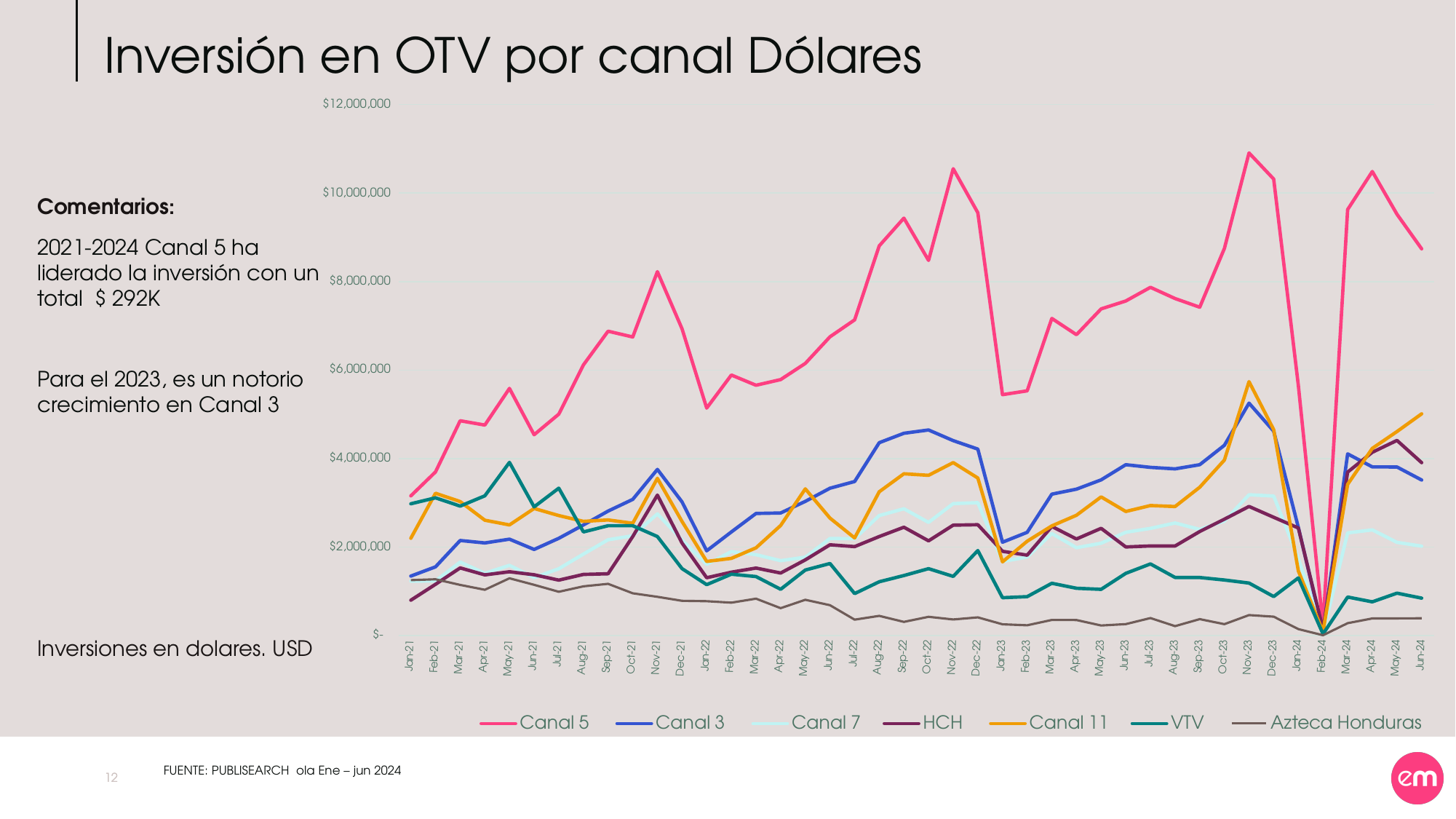

# Inversión en OTV por canal Dólares

### Chart

| Category | Canal 5  | Canal 3  | Canal 7 | HCH  | Canal 11 | VTV  | Azteca Honduras |
|---|---|---|---|---|---|---|---|
| 44197 | 3155178.36604485 | 1341380.24337483 | 1227003.99546056 | 796041.300681254 | 2196685.72424979 | 2976015.15047901 | 1249693.18000494 |
| 44228 | 3695642.68031459 | 1549983.31472251 | 1231367.10161265 | 1156012.93301283 | 3214337.8891251 | 3111014.25295081 | 1269409.27145898 |
| 44256 | 4852590.04949005 | 2146475.2962936 | 1657837.51928824 | 1526225.8467237 | 3026608.20558079 | 2923615.97050247 | 1142684.57035694 |
| 44287 | 4754738.81333374 | 2090246.20002182 | 1405622.19774377 | 1369157.4472959 | 2604375.02441853 | 3155446.18001437 | 1032225.12119102 |
| 44317 | 5583936.96684873 | 2175998.57794348 | 1584832.05997935 | 1440098.62911945 | 2498124.79648897 | 3911399.04438657 | 1292023.41095832 |
| 44348 | 4536227.95653348 | 1944379.45325792 | 1307044.83214432 | 1371860.7712029 | 2869887.93912406 | 2905668.69793237 | 1144222.1466582 |
| 44378 | 5002905.63438086 | 2195352.54784187 | 1508094.16065011 | 1250420.3037809 | 2709464.53570176 | 3328594.79943935 | 987228.0907444 |
| 44409 | 6116365.34996626 | 2498323.6484397 | 1840022.47584369 | 1378939.56035124 | 2578898.30878557 | 2339916.62459876 | 1109794.5568335 |
| 44440 | 6877097.63801466 | 2810960.04615055 | 2162291.4922943 | 1393941.44911479 | 2610422.93876221 | 2480801.64506908 | 1166733.14612896 |
| 44470 | 6746994.69625894 | 3074986.74344664 | 2253970.74189961 | 2235342.63547399 | 2535413.37257264 | 2480001.62234584 | 952921.102388423 |
| 44501 | 8223005.48224898 | 3753537.38906914 | 2747410.65766079 | 3172319.6509854 | 3550932.91602731 | 2235166.38254182 | 873115.783295104 |
| 44531 | 6932600.64916821 | 3018724.64393624 | 2159068.60594545 | 2088734.02864145 | 2576934.34929463 | 1510622.06003493 | 783068.601920814 |
| 44562 | 5139974.46038252 | 1912721.02049181 | 1606490.71857924 | 1304583.33333333 | 1673210.47131147 | 1148559.69945355 | 774132.786885246 |
| 44593 | 5887707.32161445 | 2339692.71849296 | 1894679.2419401 | 1430054.49266084 | 1741918.45132893 | 1383775.03190496 | 741331.579624839 |
| 44621 | 5656005.01646506 | 2757183.03598168 | 1824994.05002464 | 1523035.67136748 | 1980517.10179782 | 1331077.13101104 | 831023.328875637 |
| 44652 | 5784047.56672742 | 2768209.07764558 | 1690673.12363128 | 1410698.93775826 | 2485452.69677976 | 1043147.50760978 | 616602.032585963 |
| 44682 | 6149276.28260879 | 3030723.61712948 | 1769344.27068968 | 1708297.83134824 | 3313321.86099345 | 1478878.9122561 | 805786.796665813 |
| 44713 | 6751033.71413857 | 3327433.96698885 | 2191094.18885581 | 2048785.17993174 | 2652370.23574054 | 1626136.82127558 | 683624.413170867 |
| 44743 | 7133939.91545895 | 3479605.48288376 | 2186989.76773157 | 2007681.95594077 | 2203669.99629617 | 945805.931127246 | 357267.321225939 |
| 44774 | 8806350.87489524 | 4356711.01232194 | 2709272.23143815 | 2235569.67969318 | 3247091.10900388 | 1212991.7099264 | 442822.130329316 |
| 44805 | 9433203.36623888 | 4569138.2914749 | 2862822.52988195 | 2446396.59727429 | 3654036.22321773 | 1354375.69172764 | 306350.47534105 |
| 44835 | 8478281.42027571 | 4644566.49862718 | 2555516.0006802 | 2138584.39454149 | 3618860.16444334 | 1510028.06453027 | 421627.554336754 |
| 44866 | 10549877.3763228 | 4403062.76018612 | 2979886.20372849 | 2492687.04736528 | 3906582.06113553 | 1334796.2406703 | 361209.392993756 |
| 44896 | 9555457.33770892 | 4211900.9157926 | 3001157.64133565 | 2502610.07641634 | 3557944.05369637 | 1918416.96450516 | 408803.829577943 |
| 44927 | 5443001.44100783 | 2106771.6734384 | 1670711.50368563 | 1902418.27813442 | 1663593.48422881 | 852997.54940494 | 252087.038134254 |
| 44958 | 5530007.70533841 | 2330573.41777946 | 1772094.55732765 | 1815069.33885933 | 2130011.0772176 | 877378.633828022 | 229398.020674483 |
| 44986 | 7166113.81380908 | 3193532.45176505 | 2302177.60043795 | 2463825.64550386 | 2476043.14875392 | 1179448.98223315 | 350791.006313891 |
| 45017 | 6799085.14941949 | 3306266.31406448 | 1983812.6530335 | 2179704.94995423 | 2716622.1986197 | 1066229.87552536 | 348598.878984001 |
| 45047 | 7381579.74029593 | 3516024.52412799 | 2084280.16408325 | 2421510.00451988 | 3131541.63913253 | 1042575.91567529 | 224854.623362737 |
| 45078 | 7560898.34722102 | 3859519.2732214 | 2331501.2368341 | 2000699.02428234 | 2801790.3554472 | 1403705.26512774 | 256299.250372799 |
| 45108 | 7869773.98894104 | 3798823.30987723 | 2420003.82558576 | 2022989.31504088 | 2936360.34703395 | 1616217.12036621 | 393104.81800086 |
| 45139 | 7616479.02374326 | 3764915.11783652 | 2541963.55082665 | 2021519.48352072 | 2913994.98008186 | 1310413.05549245 | 210133.909626089 |
| 45170 | 7419384.43993598 | 3859714.13585221 | 2396952.75040626 | 2349343.41577659 | 3350219.20552065 | 1309309.11074751 | 368597.625461706 |
| 45200 | 8747707.73126973 | 4298665.31051828 | 2584879.29228307 | 2628353.29940694 | 3963998.24260411 | 1252933.78117242 | 255088.750815887 |
| 45231 | 10907510.5449379 | 5252152.47469841 | 3179596.31228322 | 2915473.1086514 | 5737681.86500437 | 1184217.0472046 | 460432.28869391 |
| 45261 | 10316158.6970879 | 4616272.19018521 | 3151269.81273318 | 2670507.69500344 | 4651138.64215756 | 878771.923080448 | 424520.284481515 |
| 45292 | 5650584.80185225 | 2441505.6559631 | 1740004.96975248 | 2428666.02176835 | 1457339.22897654 | 1301059.94960654 | 143143.639346709 |
| 45323 | 217800.448815902 | 76115.2381329339 | 50303.762121063 | 133216.858721084 | 81703.8912921265 | 32744.2514899863 | 4500.20457869247 |
| 45352 | 9627542.44439744 | 4104397.92734725 | 2318464.14650972 | 3692189.08618759 | 3415100.69298846 | 868661.468175896 | 277114.284310619 |
| 45383 | 10487041.085991 | 3809630.06020462 | 2386513.98775063 | 4139702.69706354 | 4228354.78248771 | 759802.659793949 | 384347.920599114 |
| 45413 | 9521546.94880704 | 3807496.65977988 | 2104539.73209722 | 4407846.34097195 | 4608166.59207986 | 955508.692664951 | 385360.246079742 |
| 45444 | 8739351.12980264 | 3513277.17912537 | 2017728.79742531 | 3905956.43905554 | 5009360.65116209 | 842825.103339388 | 388197.571978478 |
Comentarios:
2021-2024 Canal 5 ha liderado la inversión con un total  $ 292K

Para el 2023, es un notorio crecimiento en Canal 3

Inversiones en dolares. USD
FUENTE: PUBLISEARCH  ola Ene – jun 2024

12
12